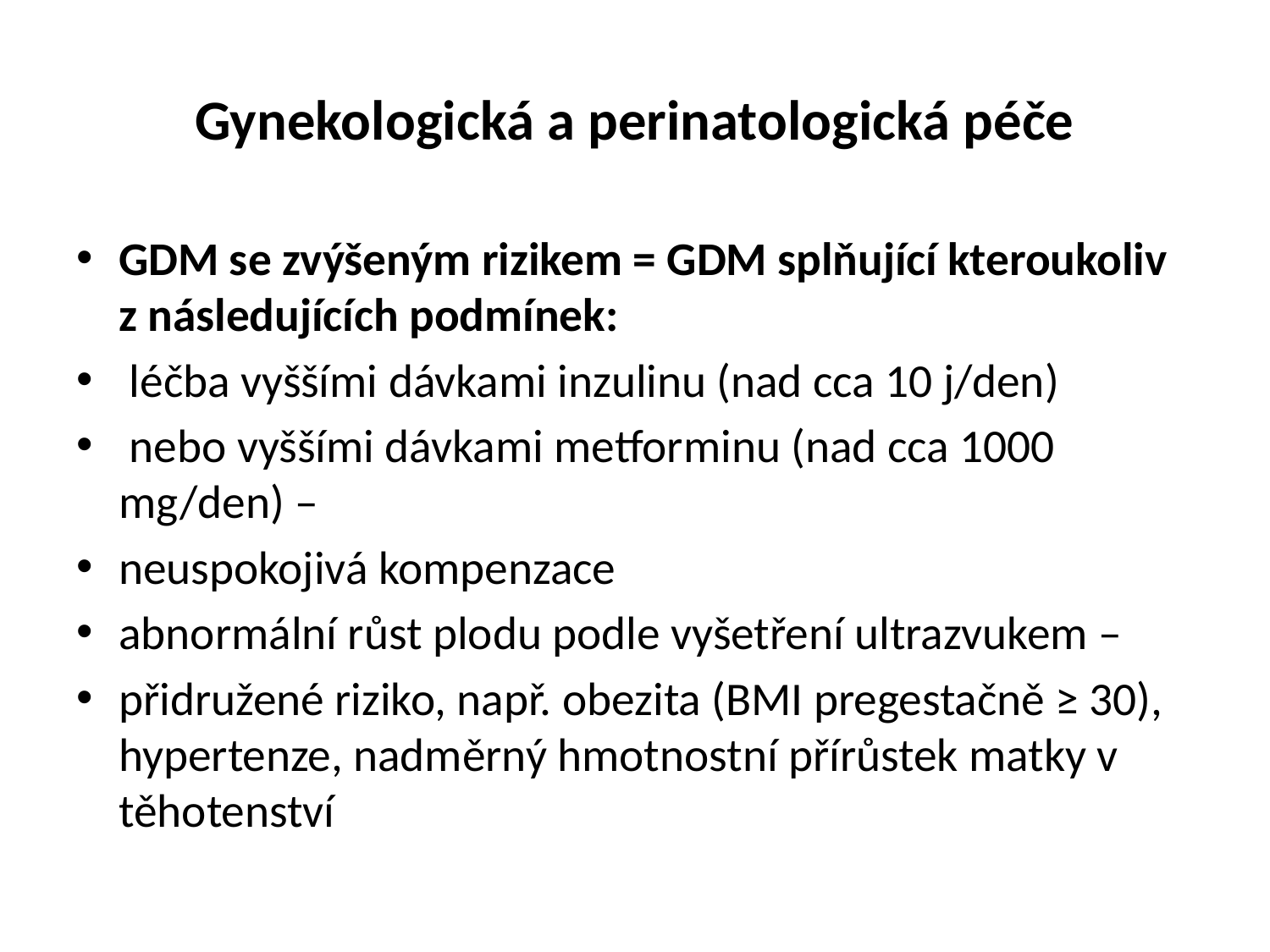

# Gynekologická a perinatologická péče
GDM se zvýšeným rizikem = GDM splňující kteroukoliv z následujících podmínek:
 léčba vyššími dávkami inzulinu (nad cca 10 j/den)
 nebo vyššími dávkami metforminu (nad cca 1000 mg/den) –
neuspokojivá kompenzace
abnormální růst plodu podle vyšetření ultrazvukem –
přidružené riziko, např. obezita (BMI pregestačně ≥ 30), hypertenze, nadměrný hmotnostní přírůstek matky v těhotenství